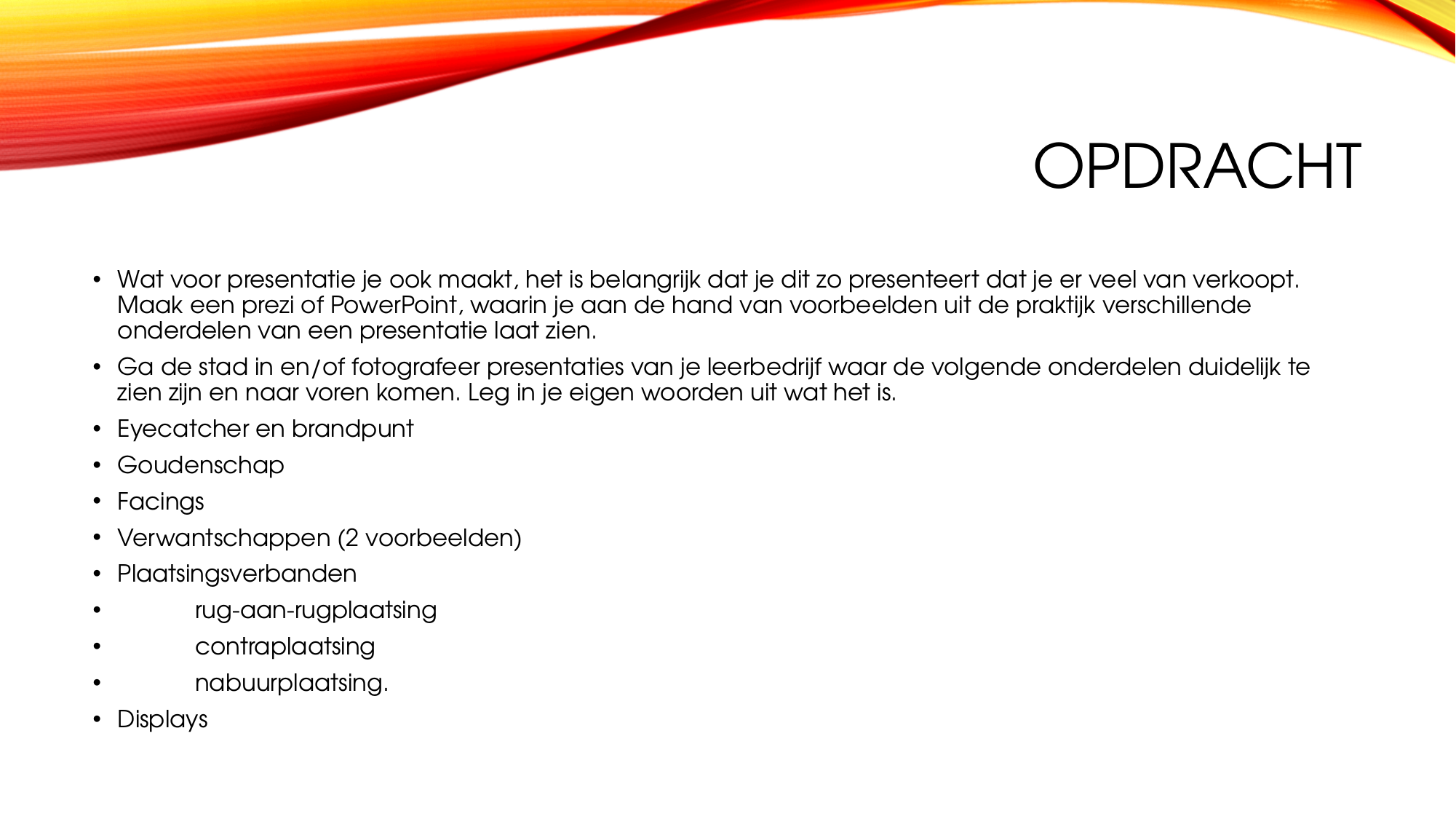

# OPdracht
Wat voor presentatie je ook maakt, het is belangrijk dat je dit zo presenteert dat je er veel van verkoopt. Maak een prezi of PowerPoint, waarin je aan de hand van voorbeelden uit de praktijk verschillende onderdelen van een presentatie laat zien.
Ga de stad in en/of fotografeer presentaties van je leerbedrijf waar de volgende onderdelen duidelijk te zien zijn en naar voren komen. Leg in je eigen woorden uit wat het is.
Eyecatcher en brandpunt
Goudenschap
Facings
Verwantschappen (2 voorbeelden)
Plaatsingsverbanden
 	rug-aan-rugplaatsing
 	contraplaatsing
	nabuurplaatsing.
Displays